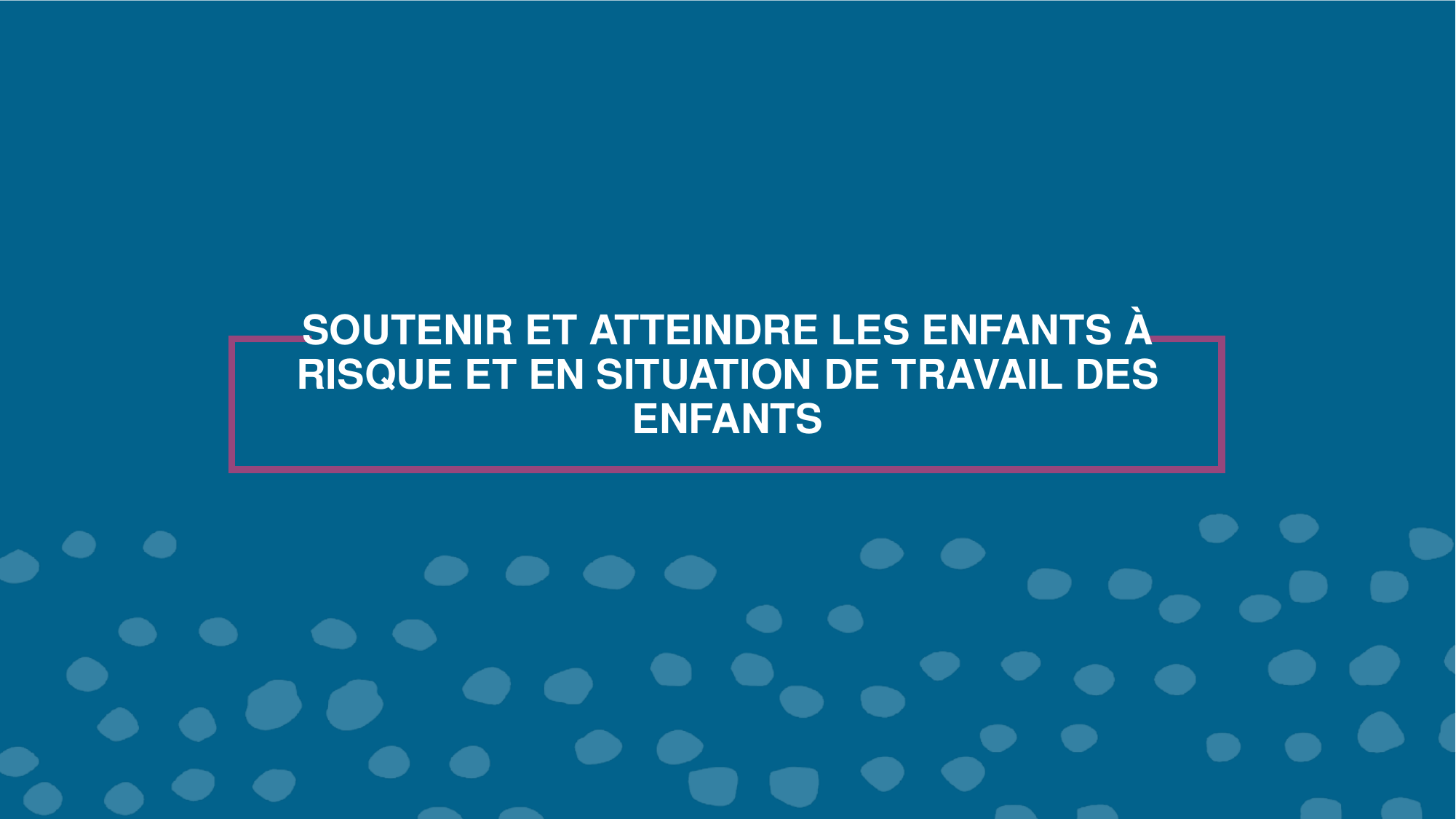

# SOUTENIR ET ATTEINDRE LES ENFANTS À RISQUE ET EN SITUATION DE TRAVAIL DES ENFANTS